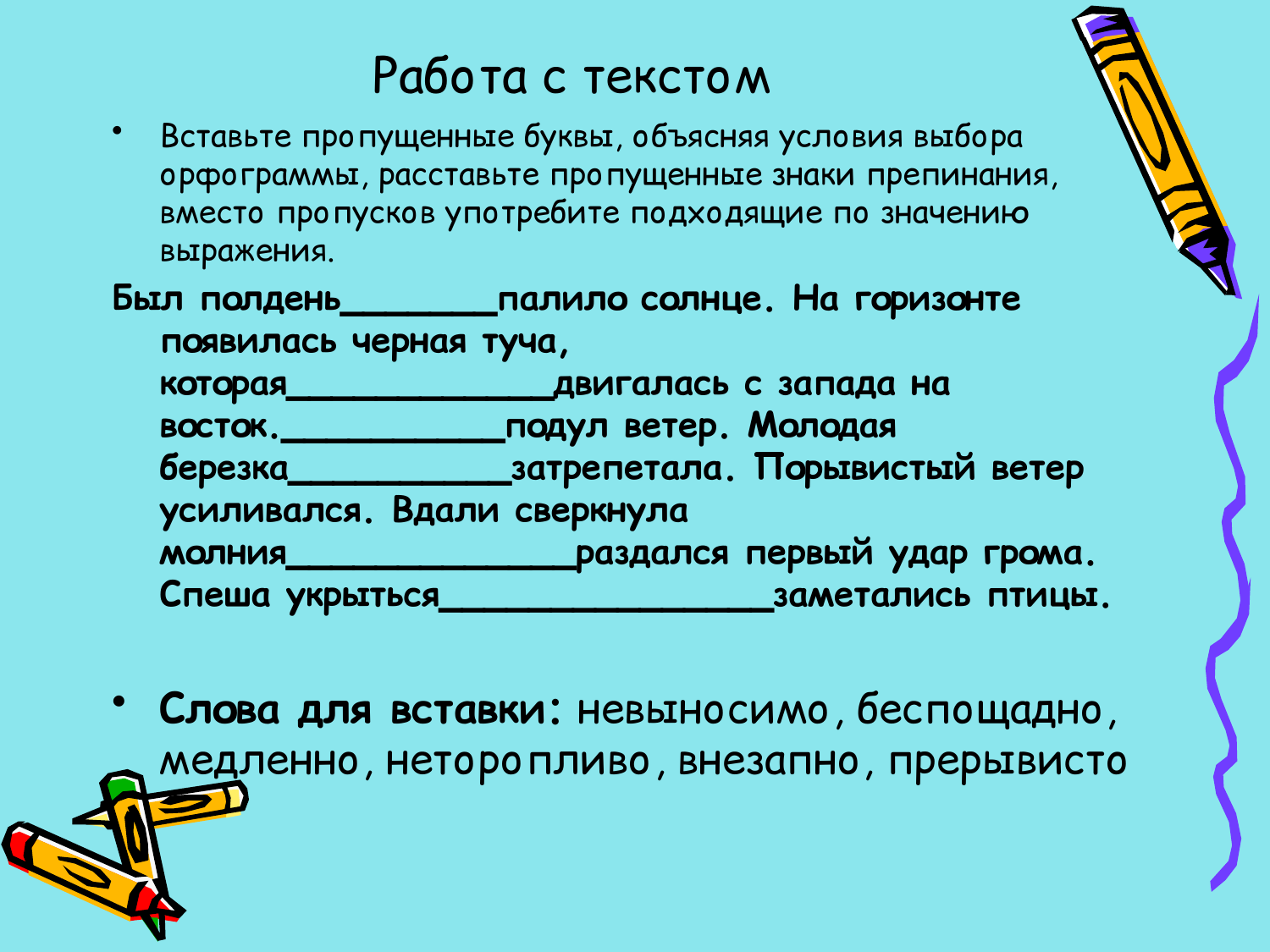

# Работа с текстом
Вставьте пропущенные буквы, объясняя условия выбора орфограммы, расставьте пропущенные знаки препинания, вместо пропусков употребите подходящие по значению выражения.
Был полдень_______палило солнце. На горизонте появилась черная туча, которая____________двигалась с запада на восток.__________подул ветер. Молодая березка__________затрепетала. Порывистый ветер усиливался. Вдали сверкнула молния_____________раздался первый удар грома. Спеша укрыться_______________заметались птицы.

Слова для вставки: невыносимо, беспощадно, медленно, неторопливо, внезапно, прерывисто